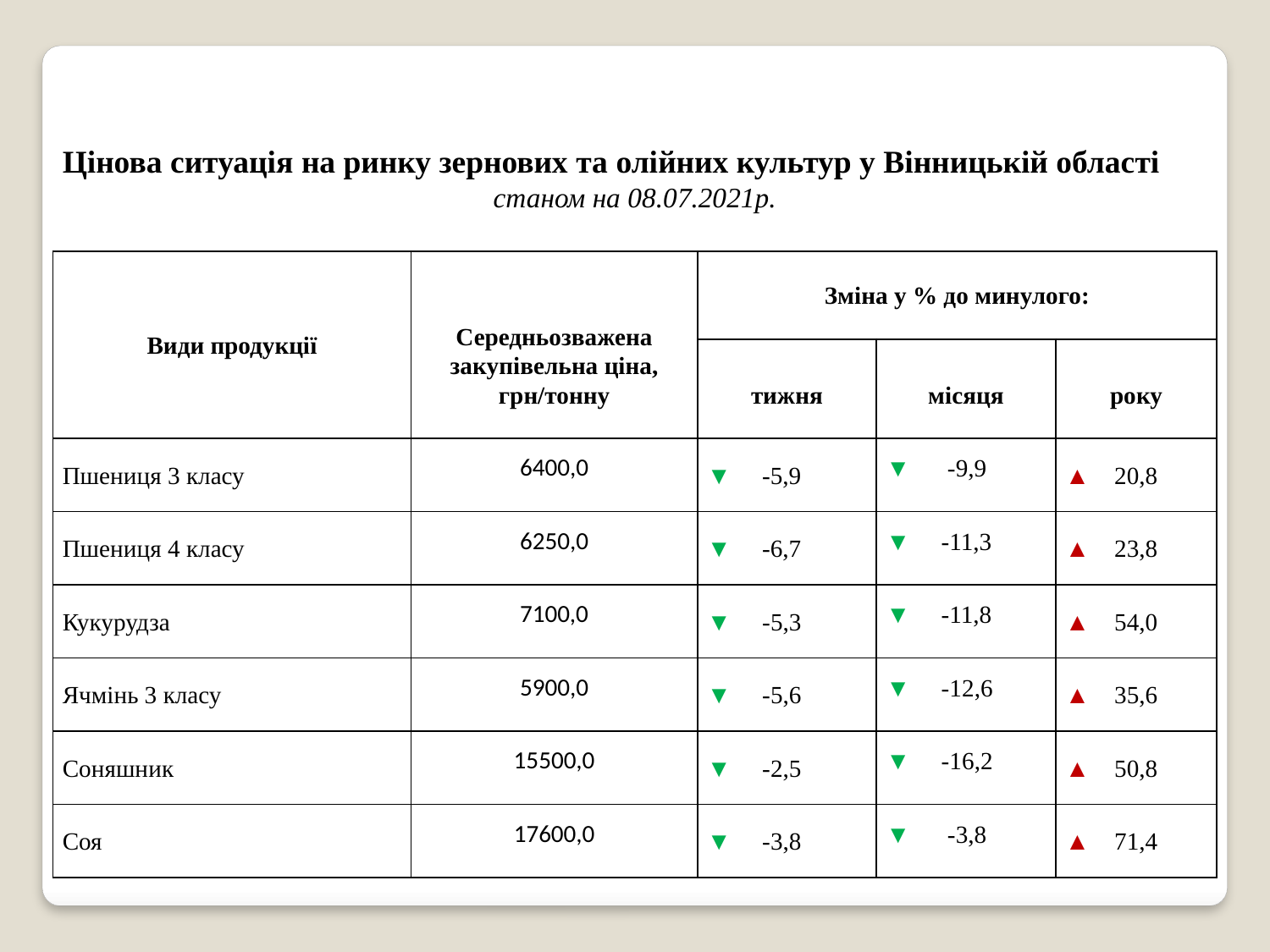

| Цінова ситуація на ринку зернових та олійних культур у Вінницькій області станом на 08.07.2021р. |  |  |  |  |
| --- | --- | --- | --- | --- |
| Види продукції | Середньозважена закупівельна ціна, грн/тонну | Зміна у % до минулого: |  |  |
|  |  | тижня | місяця | року |
| Пшениця 3 класу | 6400,0 | ▼ -5,9 | ▼ -9,9 | ▲ 20,8 |
| Пшениця 4 класу | 6250,0 | ▼ -6,7 | ▼ -11,3 | ▲ 23,8 |
| Кукурудза | 7100,0 | ▼ -5,3 | ▼ -11,8 | ▲ 54,0 |
| Ячмінь 3 класу | 5900,0 | ▼ -5,6 | ▼ -12,6 | ▲ 35,6 |
| Соняшник | 15500,0 | ▼ -2,5 | ▼ -16,2 | ▲ 50,8 |
| Соя | 17600,0 | ▼ -3,8 | ▼ -3,8 | ▲ 71,4 |